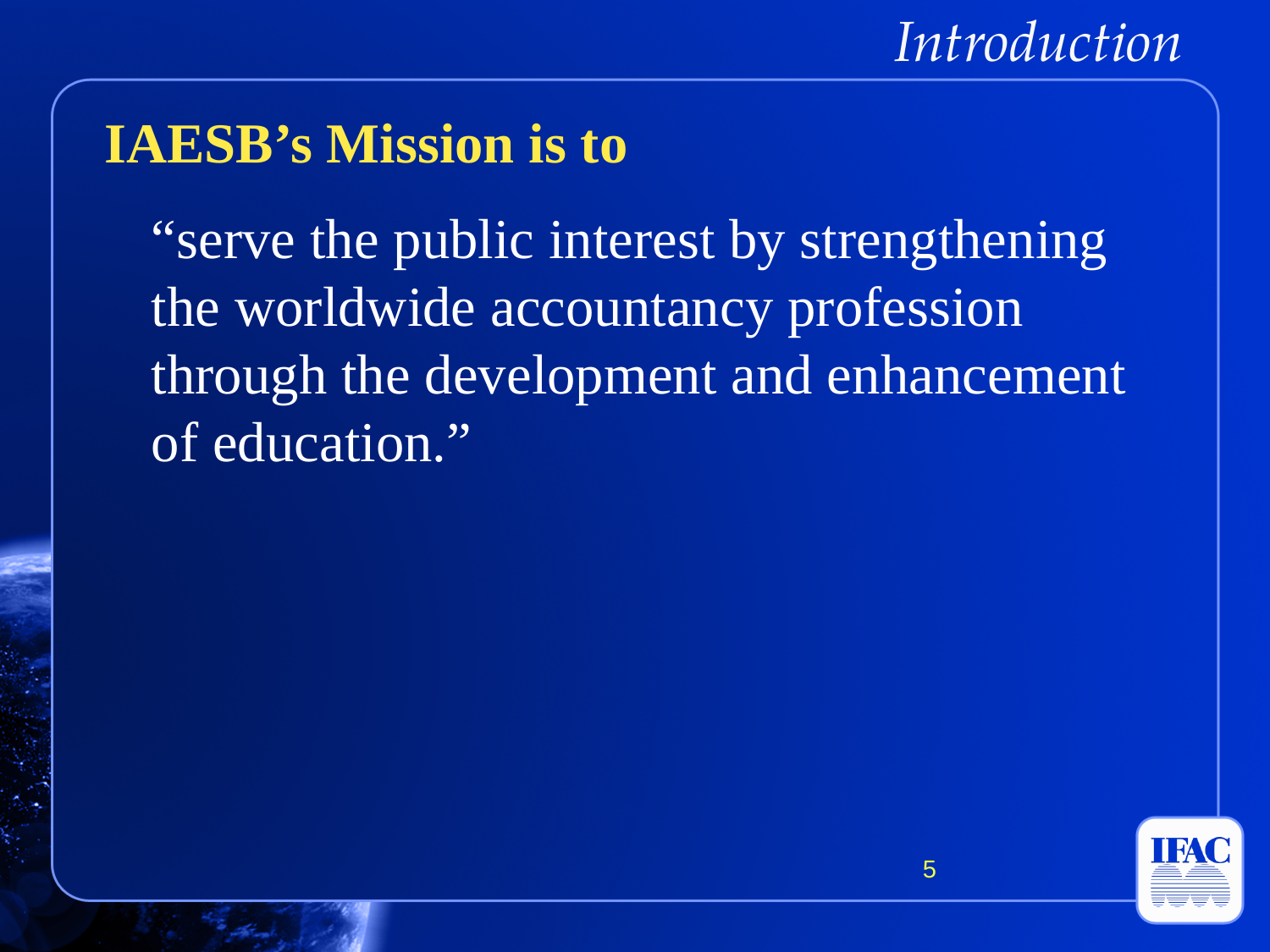

# Introduction
IAESB’s Mission is to
	“serve the public interest by strengthening the worldwide accountancy profession through the development and enhancement of education.”

5